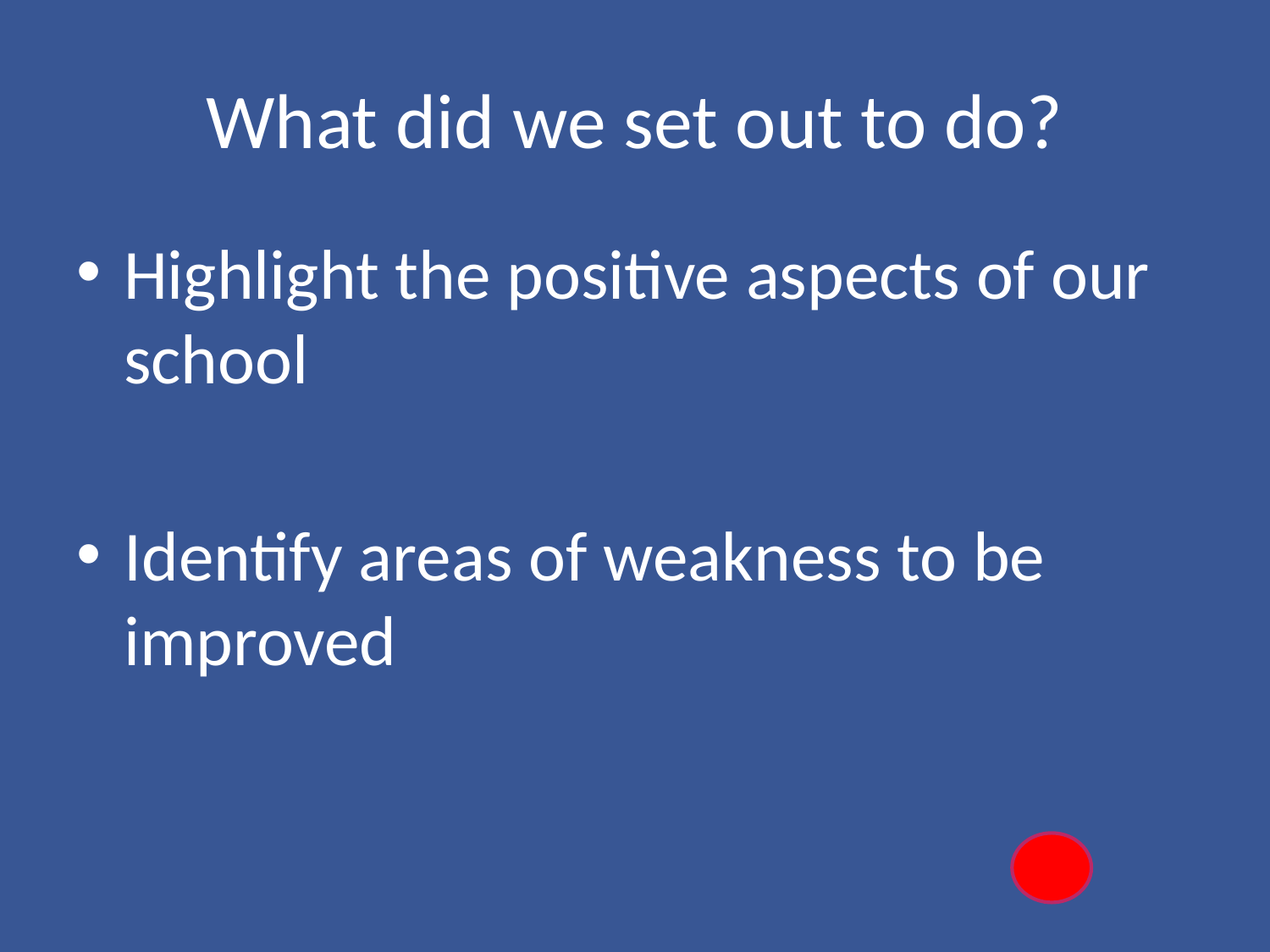

# What did we set out to do?
Highlight the positive aspects of our school

Identify areas of weakness to be improved